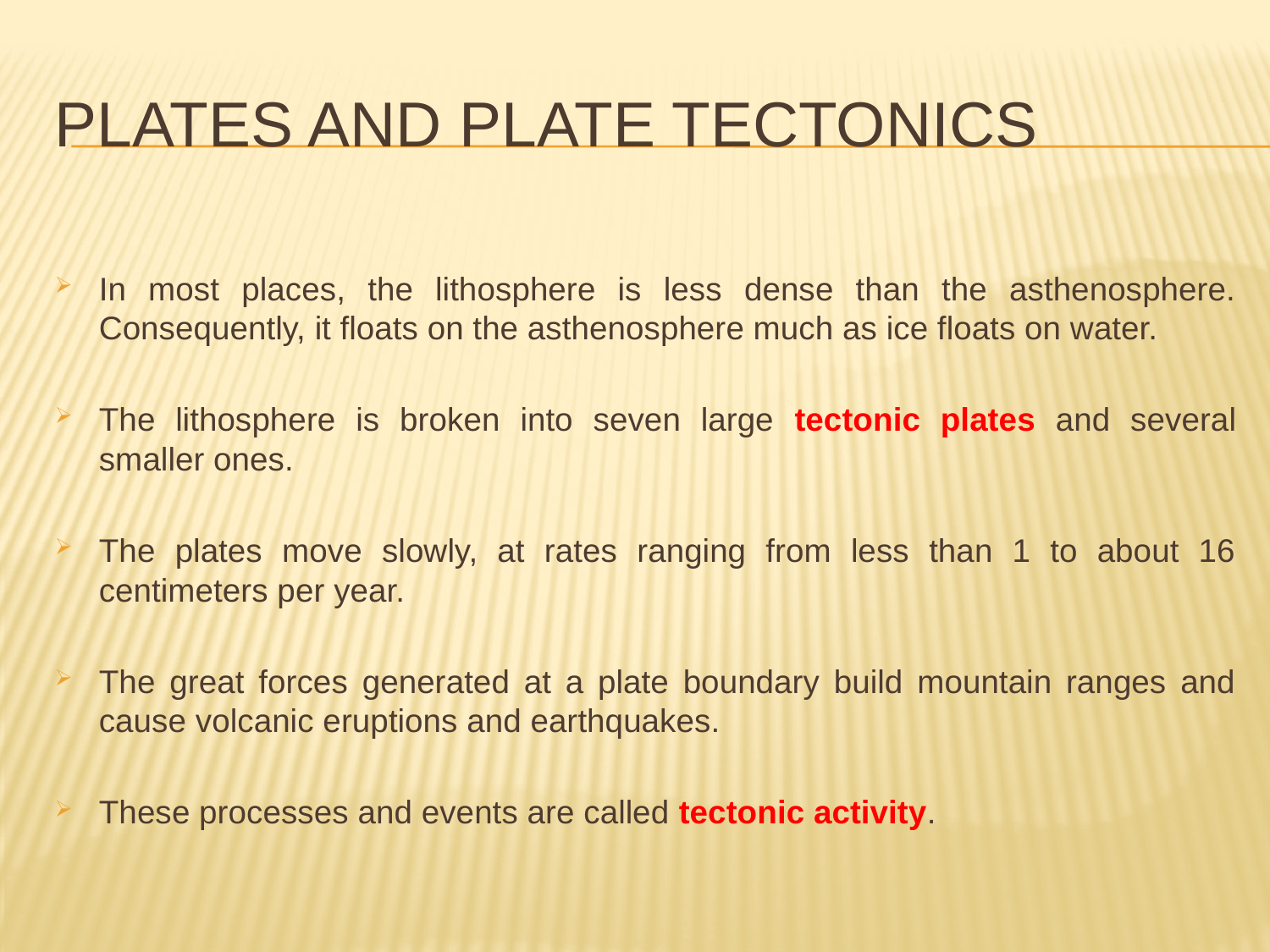

# Plates and Plate Tectonics

In most places, the lithosphere is less dense than the asthenosphere. Consequently, it floats on the asthenosphere much as ice floats on water.

The lithosphere is broken into seven large tectonic plates and several smaller ones.

The plates move slowly, at rates ranging from less than 1 to about 16 centimeters per year.

The great forces generated at a plate boundary build mountain ranges and cause volcanic eruptions and earthquakes.

These processes and events are called tectonic activity.